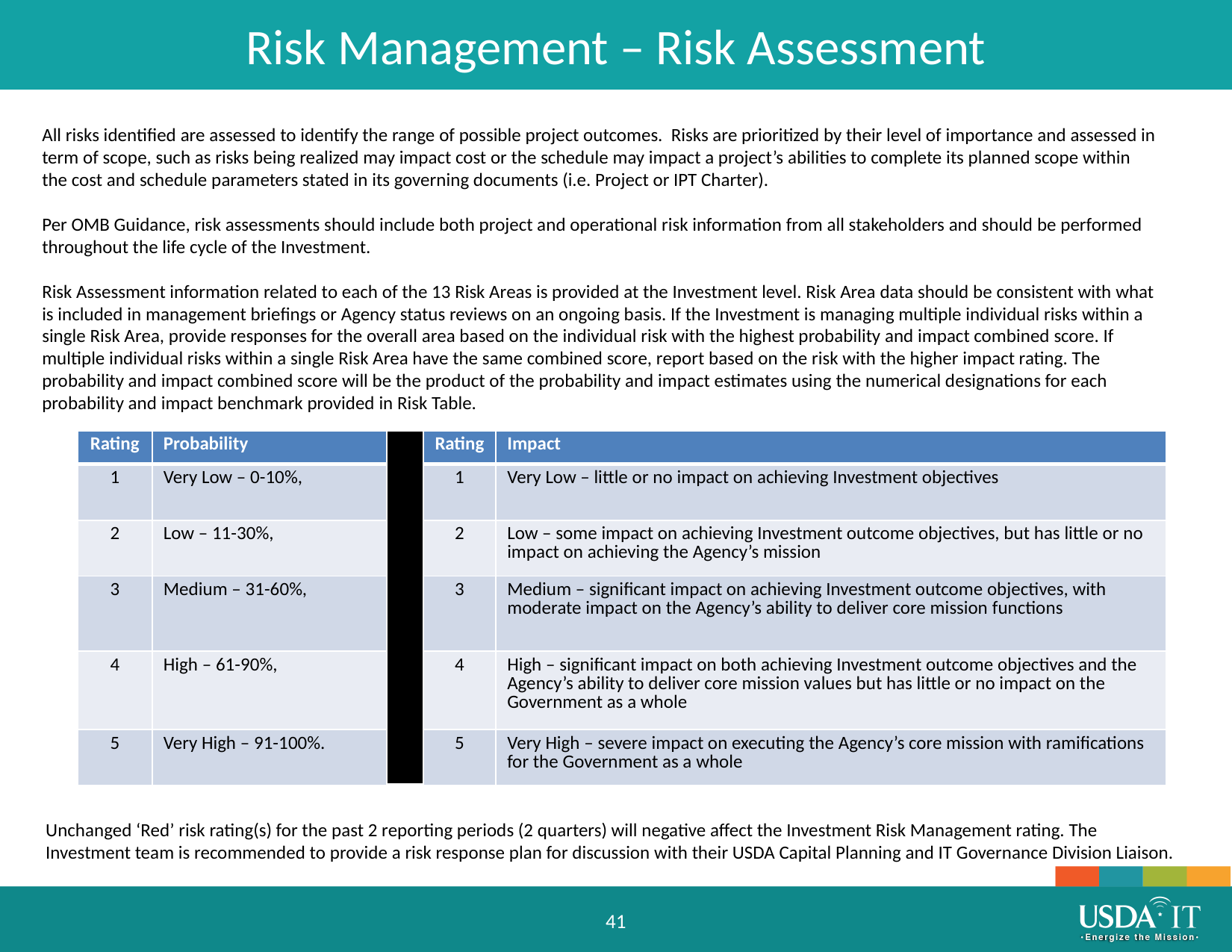

Risk Management – Risk Assessment
All risks identified are assessed to identify the range of possible project outcomes.  Risks are prioritized by their level of importance and assessed in term of scope, such as risks being realized may impact cost or the schedule may impact a project’s abilities to complete its planned scope within the cost and schedule parameters stated in its governing documents (i.e. Project or IPT Charter).

Per OMB Guidance, risk assessments should include both project and operational risk information from all stakeholders and should be performed throughout the life cycle of the Investment.

Risk Assessment information related to each of the 13 Risk Areas is provided at the Investment level. Risk Area data should be consistent with what is included in management briefings or Agency status reviews on an ongoing basis. If the Investment is managing multiple individual risks within a single Risk Area, provide responses for the overall area based on the individual risk with the highest probability and impact combined score. If multiple individual risks within a single Risk Area have the same combined score, report based on the risk with the higher impact rating. The probability and impact combined score will be the product of the probability and impact estimates using the numerical designations for each probability and impact benchmark provided in Risk Table.
| Rating | Probability |  | Rating | Impact |
| --- | --- | --- | --- | --- |
| 1 | Very Low – 0-10%, |  | 1 | Very Low – little or no impact on achieving Investment objectives |
| 2 | Low – 11-30%, |  | 2 | Low – some impact on achieving Investment outcome objectives, but has little or no impact on achieving the Agency’s mission |
| 3 | Medium – 31-60%, |  | 3 | Medium – significant impact on achieving Investment outcome objectives, with moderate impact on the Agency’s ability to deliver core mission functions |
| 4 | High – 61-90%, |  | 4 | High – significant impact on both achieving Investment outcome objectives and the Agency’s ability to deliver core mission values but has little or no impact on the Government as a whole |
| 5 | Very High – 91-100%. |  | 5 | Very High – severe impact on executing the Agency’s core mission with ramifications for the Government as a whole |
Unchanged ‘Red’ risk rating(s) for the past 2 reporting periods (2 quarters) will negative affect the Investment Risk Management rating. The Investment team is recommended to provide a risk response plan for discussion with their USDA Capital Planning and IT Governance Division Liaison.
41